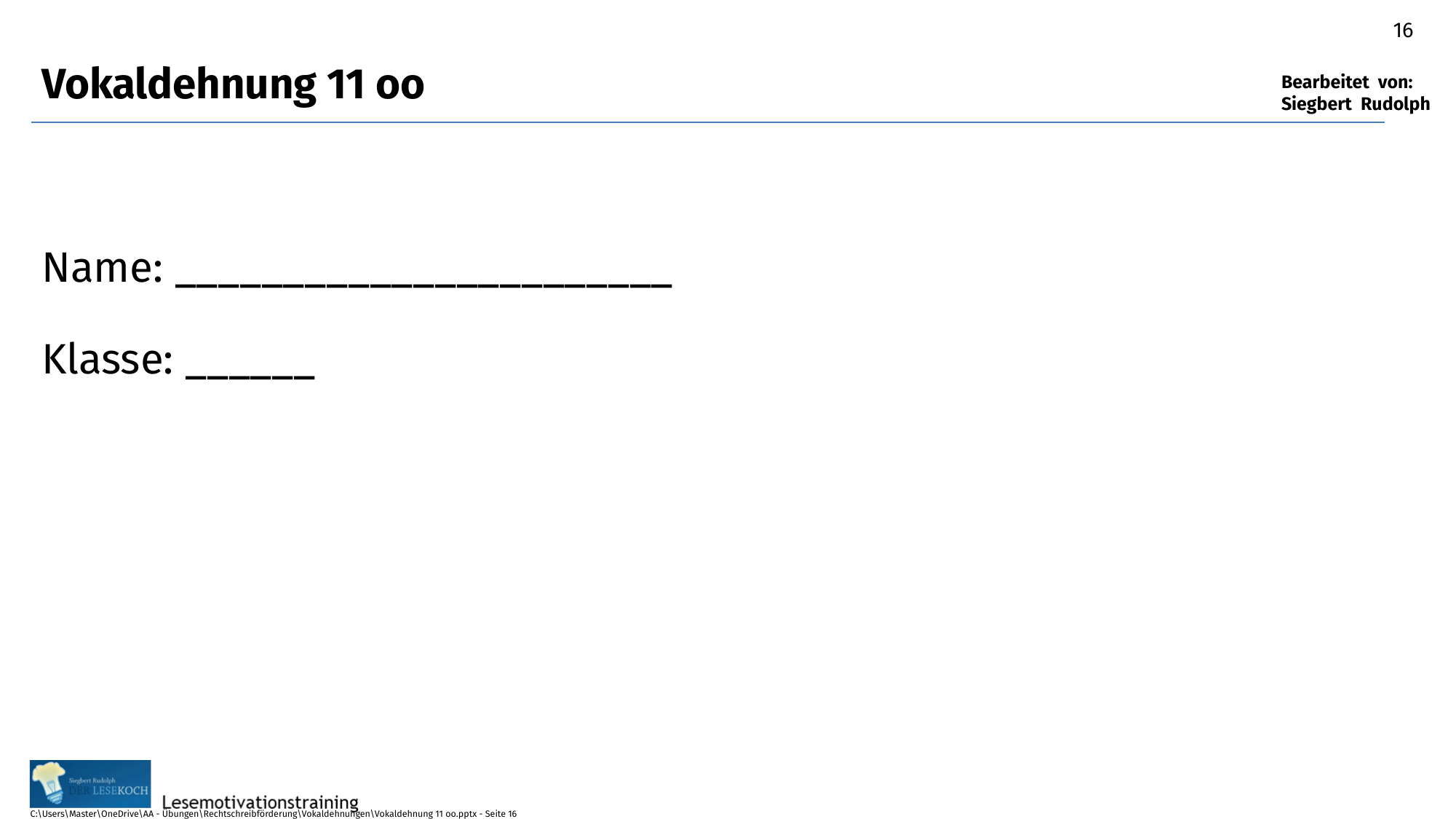

# Vokaldehnung 11 oo Name: _______________________ Klasse: ______
16

C:\Users\Master\OneDrive\AA - Übungen\Rechtschreibförderung\Vokaldehnungen\Vokaldehnung 11 oo.pptx - Seite 16